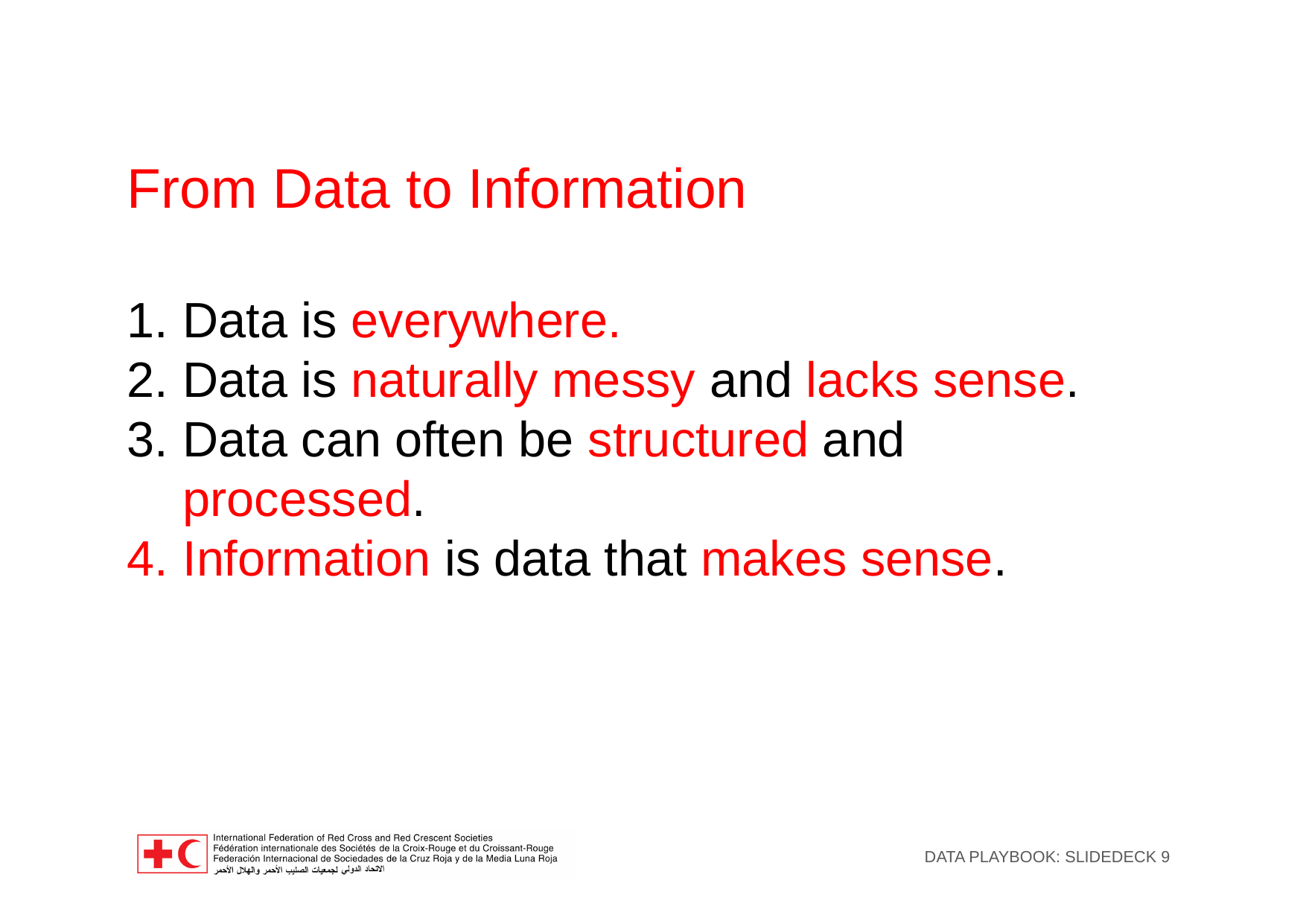

From Data to Information
Data is everywhere.
Data is naturally messy and lacks sense.
Data can often be structured and processed.
Information is data that makes sense.